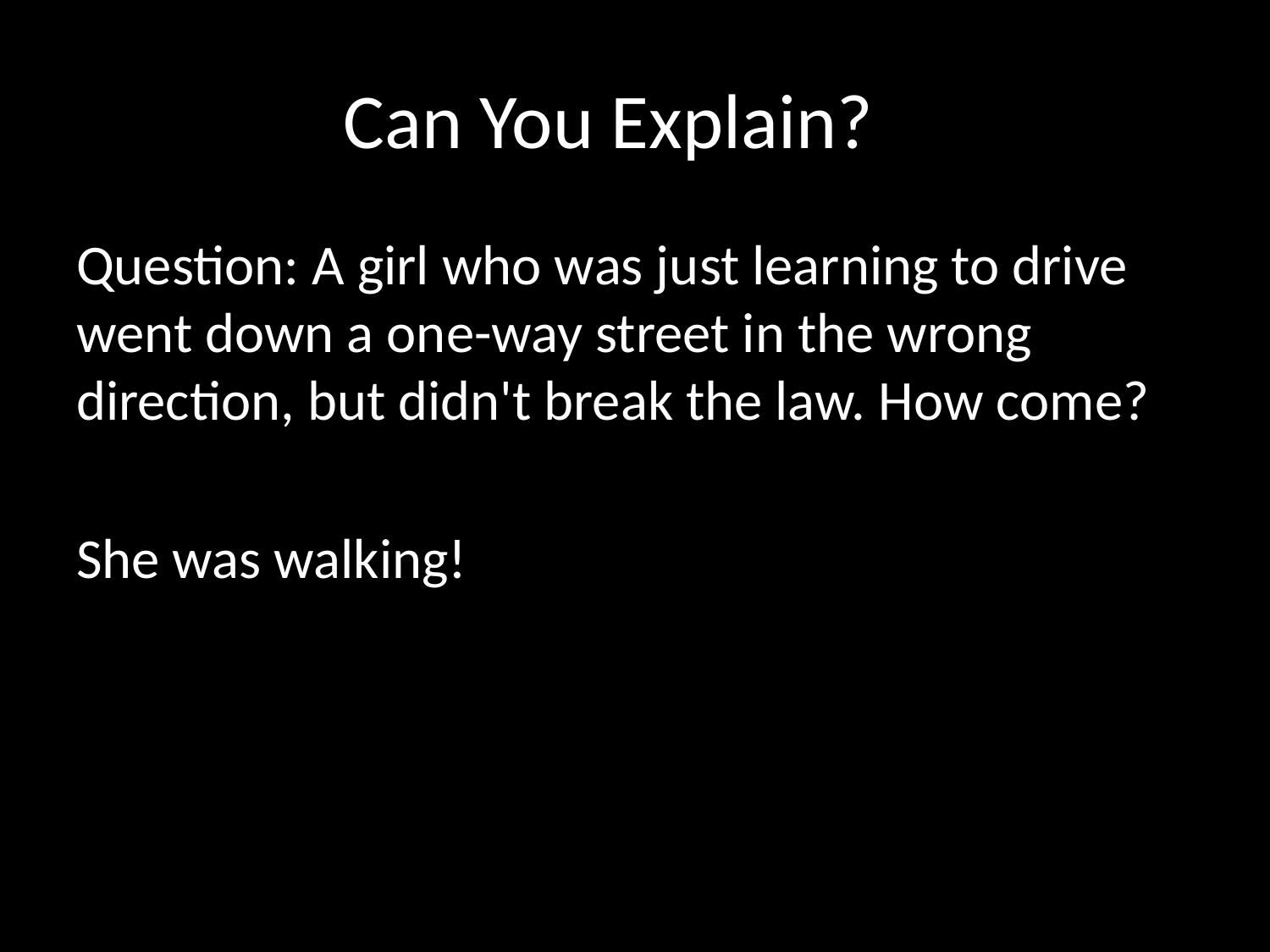

# Can You Explain?
Question: A girl who was just learning to drive went down a one-way street in the wrong direction, but didn't break the law. How come?

She was walking!